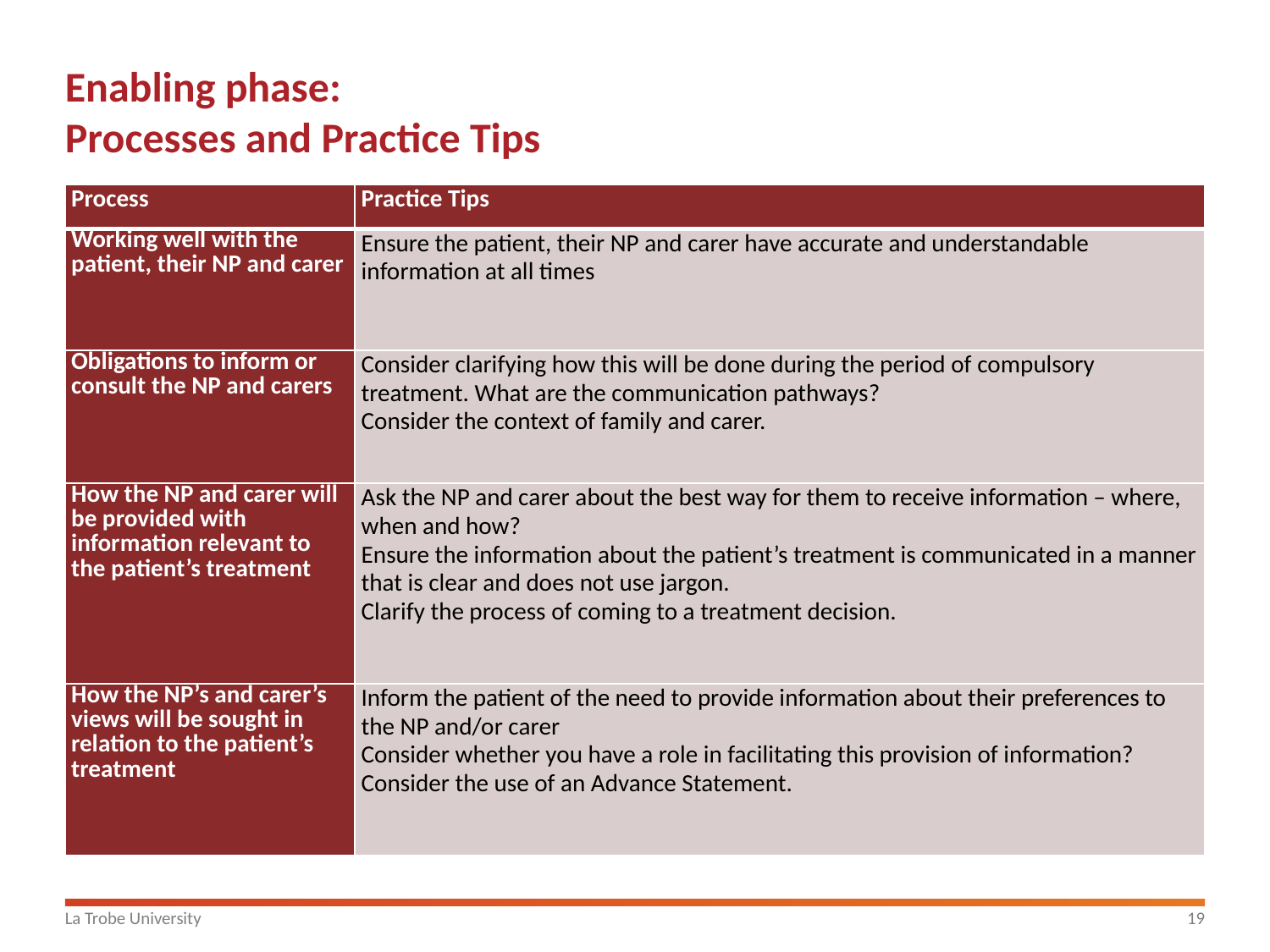

# Enabling phase: Processes and Practice Tips
| Process | Practice Tips |
| --- | --- |
| Working well with the patient, their NP and carer | Ensure the patient, their NP and carer have accurate and understandable information at all times |
| Obligations to inform or consult the NP and carers | Consider clarifying how this will be done during the period of compulsory treatment. What are the communication pathways? Consider the context of family and carer. |
| How the NP and carer will be provided with information relevant to the patient’s treatment | Ask the NP and carer about the best way for them to receive information – where, when and how? Ensure the information about the patient’s treatment is communicated in a manner that is clear and does not use jargon. Clarify the process of coming to a treatment decision. |
| How the NP’s and carer’s views will be sought in relation to the patient’s treatment | Inform the patient of the need to provide information about their preferences to the NP and/or carer Consider whether you have a role in facilitating this provision of information? Consider the use of an Advance Statement. |